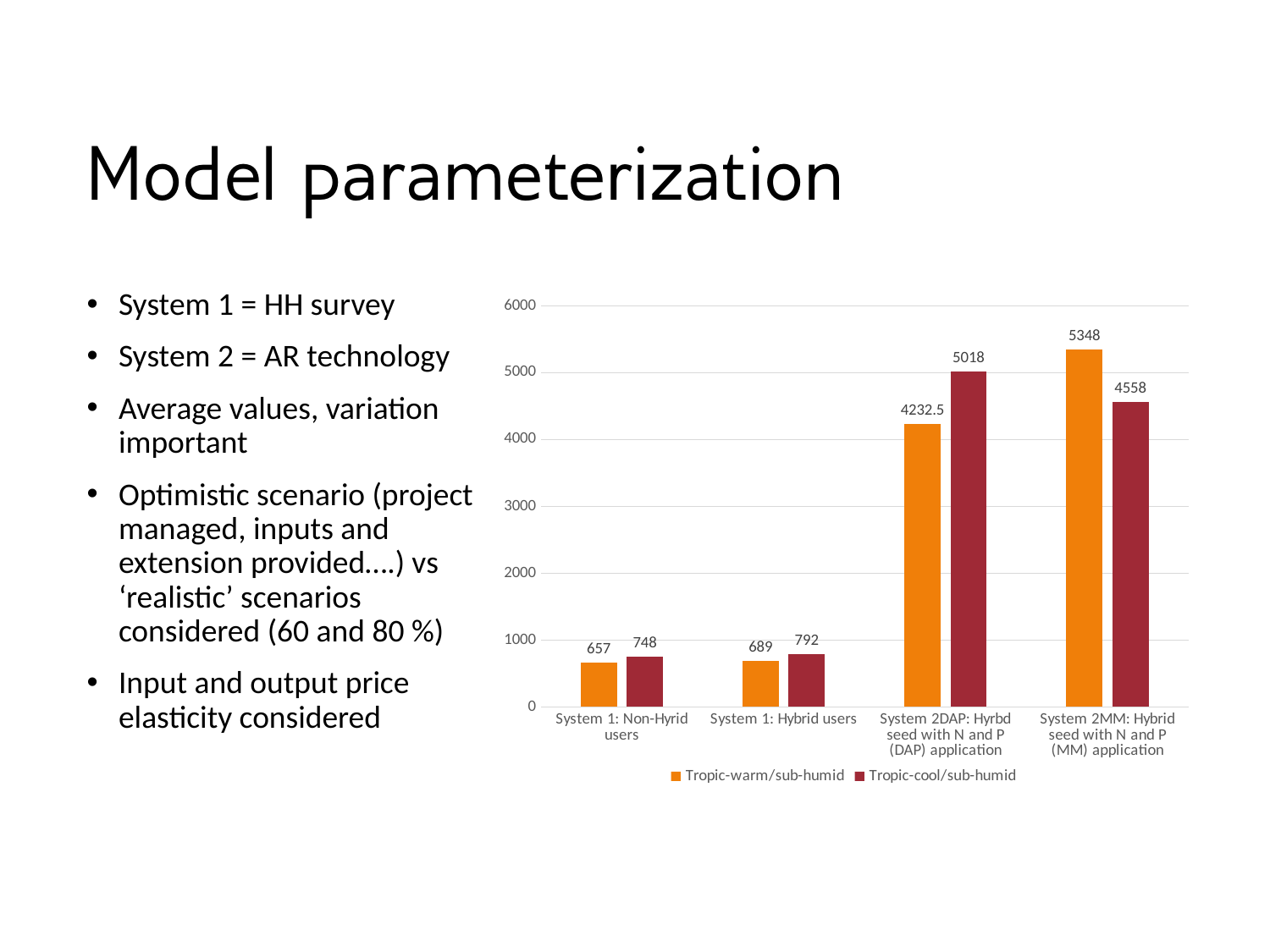

Model parameterization

System 1 = HH survey
System 2 = AR technology
Average values, variation important
Optimistic scenario (project managed, inputs and extension provided….) vs ‘realistic’ scenarios considered (60 and 80 %)
Input and output price elasticity considered

### Chart

| Category | Tropic-warm/sub-humid | Tropic-cool/sub-humid |
|---|---|---|
| System 1: Non-Hyrid users | 657.0 | 748.0 |
| System 1: Hybrid users | 689.0 | 792.0 |
| System 2DAP: Hyrbd seed with N and P (DAP) application | 4232.5 | 5018.0 |
| System 2MM: Hybrid seed with N and P (MM) application | 5348.0 | 4558.0 |